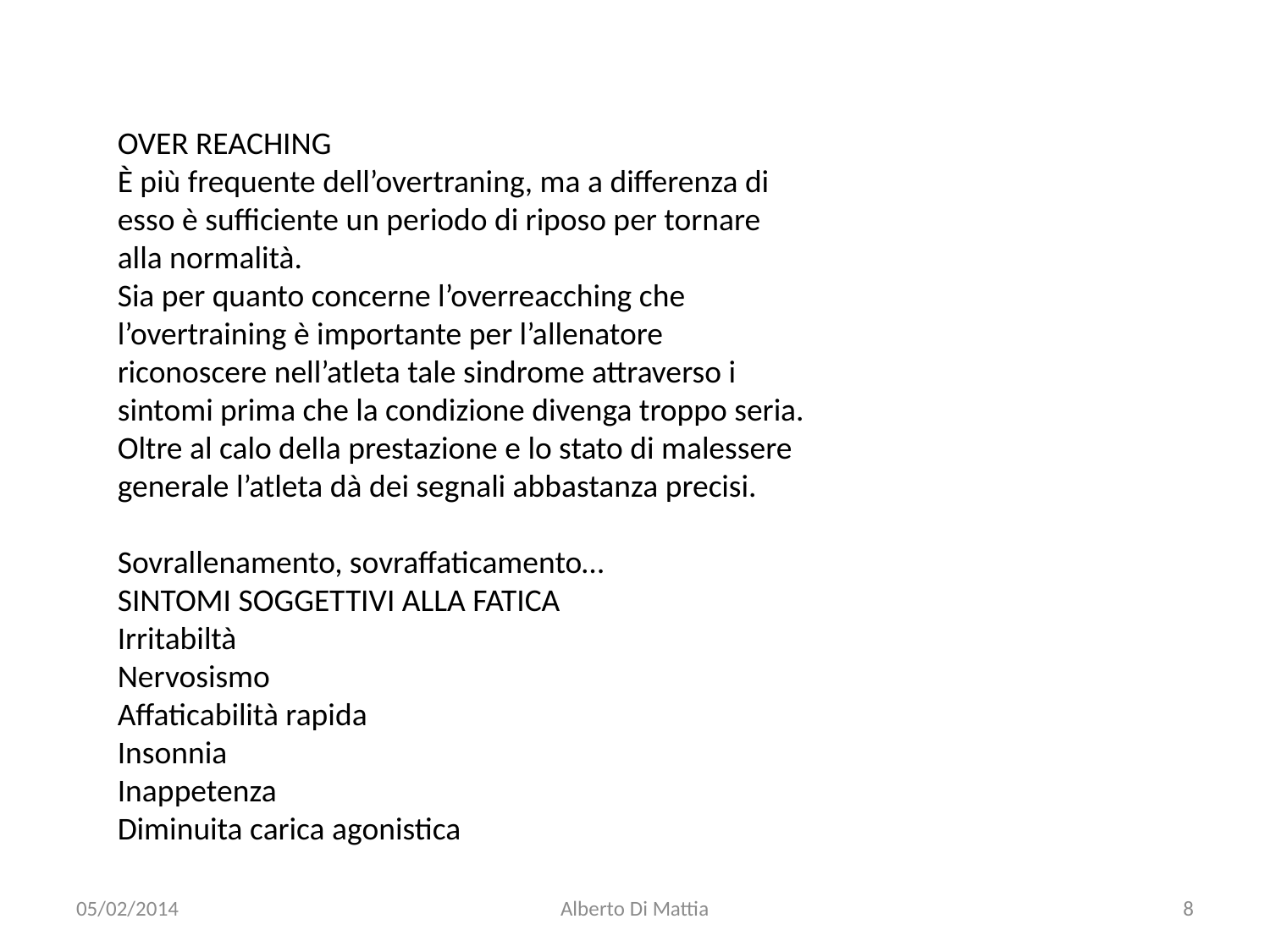

OVER REACHING
È più frequente dell’overtraning, ma a differenza di
esso è sufficiente un periodo di riposo per tornare
alla normalità.
Sia per quanto concerne l’overreacching che
l’overtraining è importante per l’allenatore
riconoscere nell’atleta tale sindrome attraverso i
sintomi prima che la condizione divenga troppo seria.
Oltre al calo della prestazione e lo stato di malessere
generale l’atleta dà dei segnali abbastanza precisi.

Sovrallenamento, sovraffaticamento…
SINTOMI SOGGETTIVI ALLA FATICA
Irritabiltà
Nervosismo
Affaticabilità rapida
Insonnia
Inappetenza
Diminuita carica agonistica
05/02/2014
Alberto Di Mattia
8